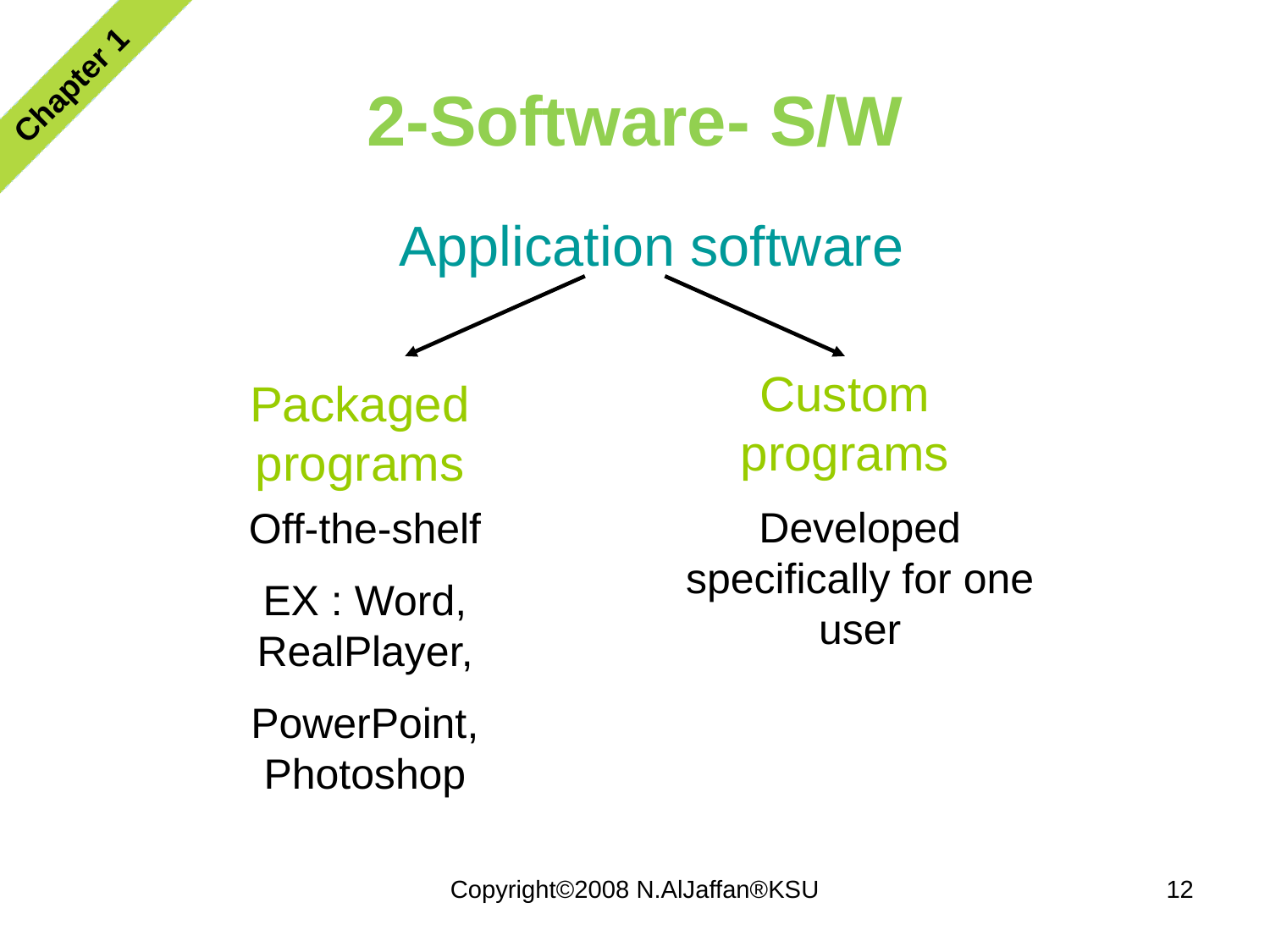

# 2-Software- S/W
Chapter 1
Application software

Custom programs
Packaged programs
Developed specifically for one user

Off-the-shelf
EX : Word, RealPlayer,
PowerPoint, Photoshop
Copyright©2008 N.AlJaffan®KSU
12